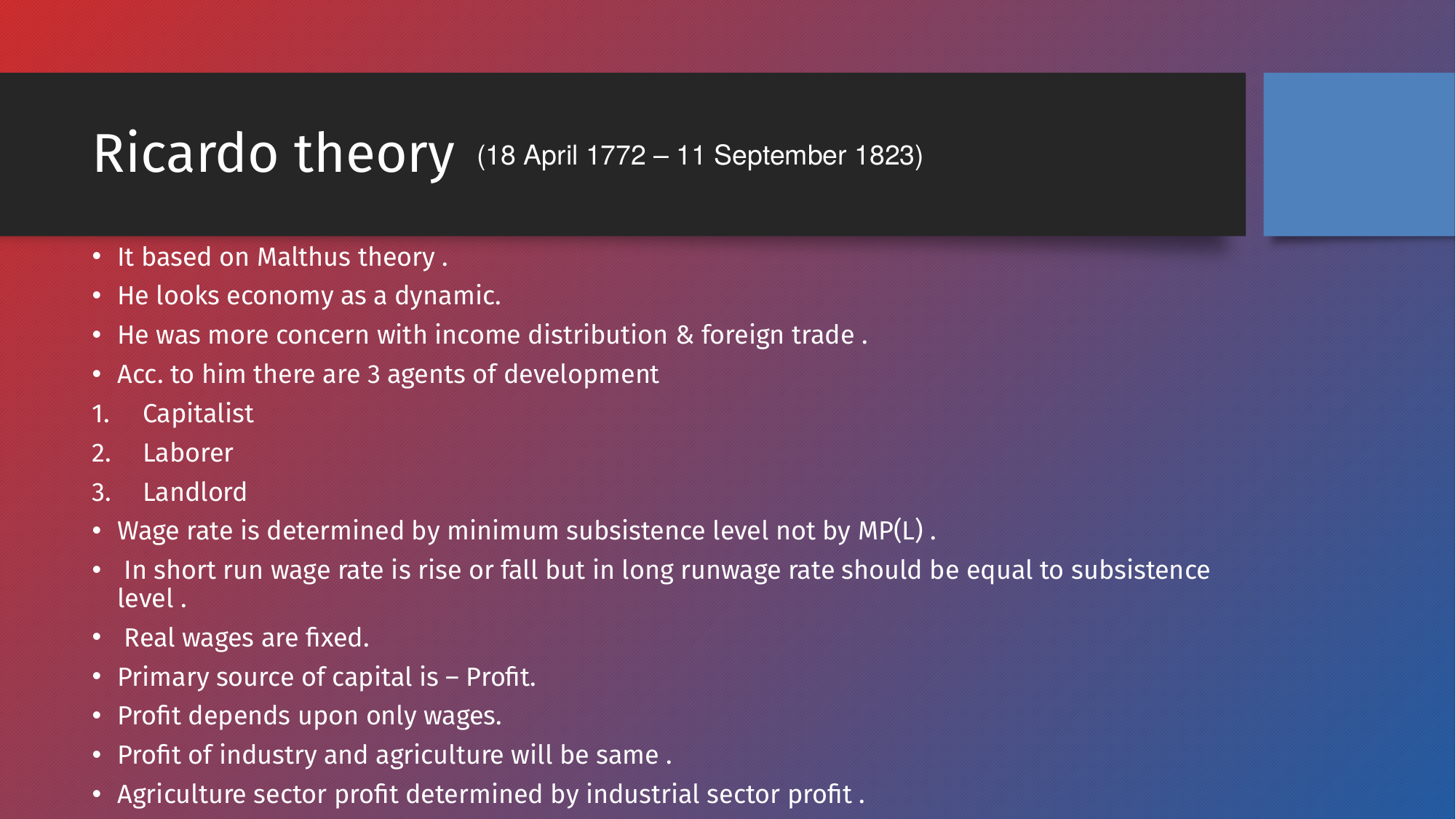

# Ricardo theory
 (18 April 1772 – 11 September 1823)
It based on Malthus theory .
He looks economy as a dynamic.
He was more concern with income distribution & foreign trade .
Acc. to him there are 3 agents of development
Capitalist
Laborer
Landlord
Wage rate is determined by minimum subsistence level not by MP(L) .
 In short run wage rate is rise or fall but in long runwage rate should be equal to subsistence level .
 Real wages are fixed.
Primary source of capital is – Profit.
Profit depends upon only wages.
Profit of industry and agriculture will be same .
Agriculture sector profit determined by industrial sector profit .